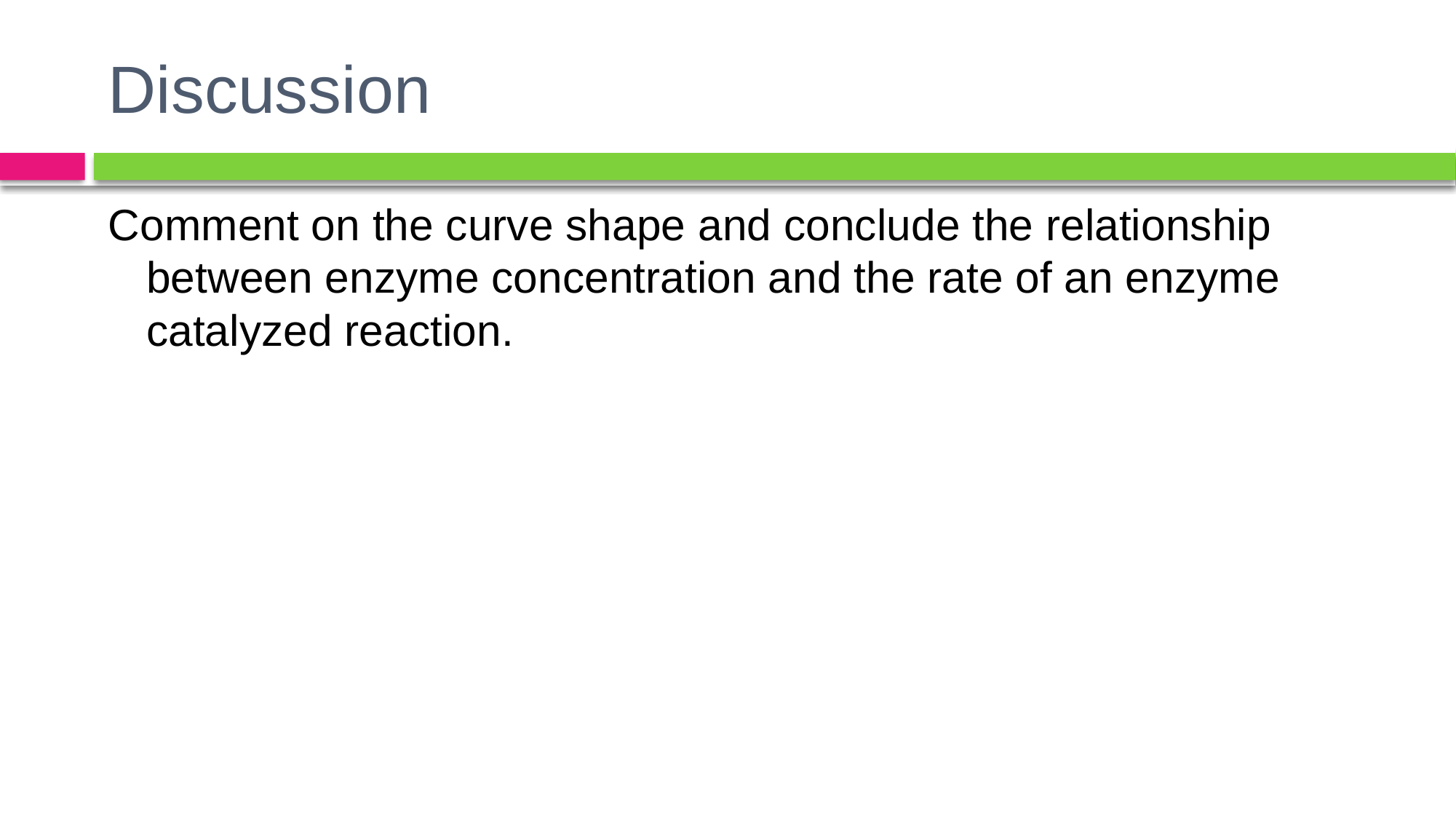

# Discussion
Comment on the curve shape and conclude the relationship between enzyme concentration and the rate of an enzyme catalyzed reaction.